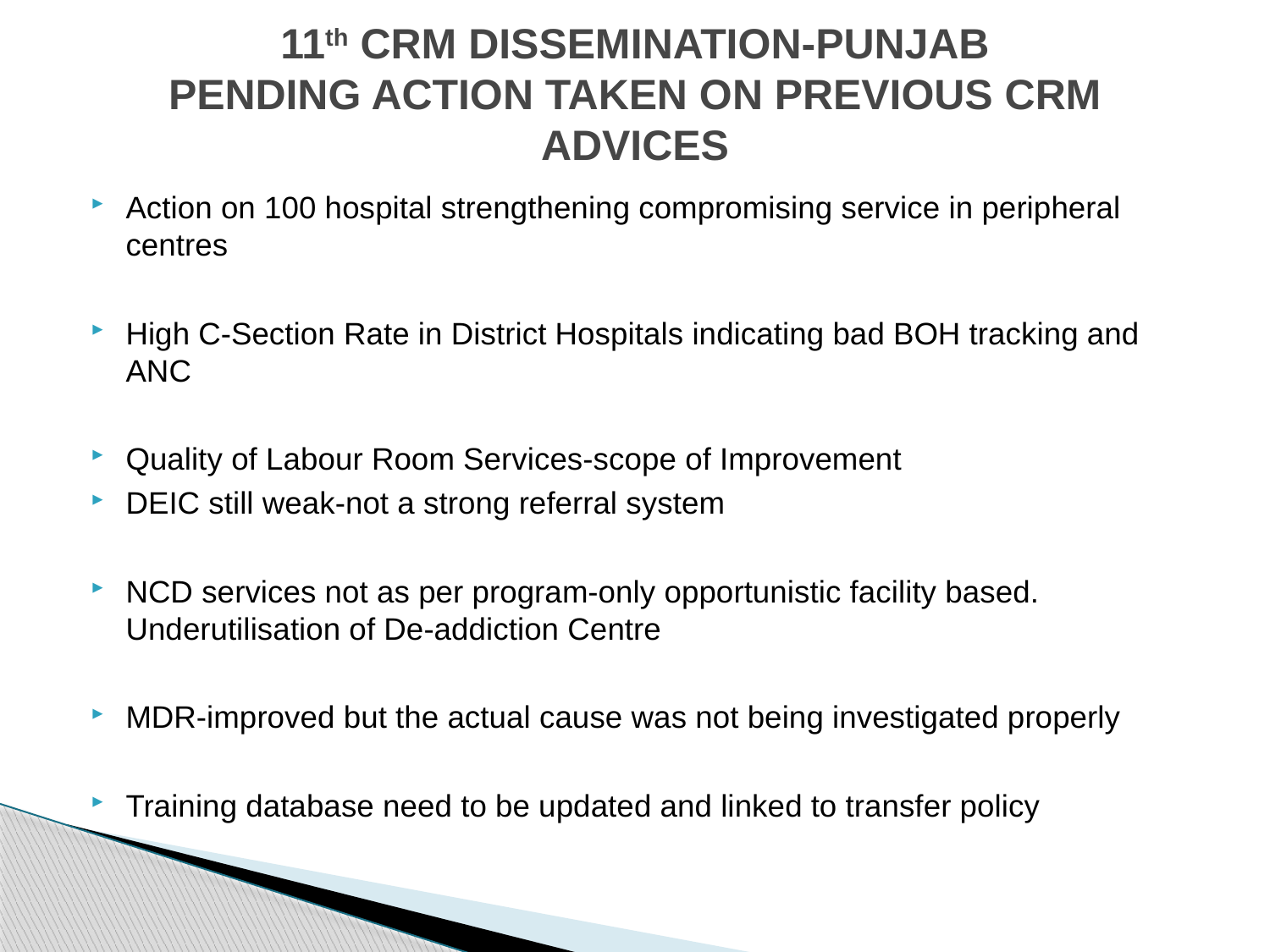

# 11th CRM DISSEMINATION-PUNJAB PENDING ACTION TAKEN ON PREVIOUS CRM ADVICES

Action on 100 hospital strengthening compromising service in peripheral centres

High C-Section Rate in District Hospitals indicating bad BOH tracking and ANC

Quality of Labour Room Services-scope of Improvement
DEIC still weak-not a strong referral system

NCD services not as per program-only opportunistic facility based. Underutilisation of De-addiction Centre

MDR-improved but the actual cause was not being investigated properly

Training database need to be updated and linked to transfer policy